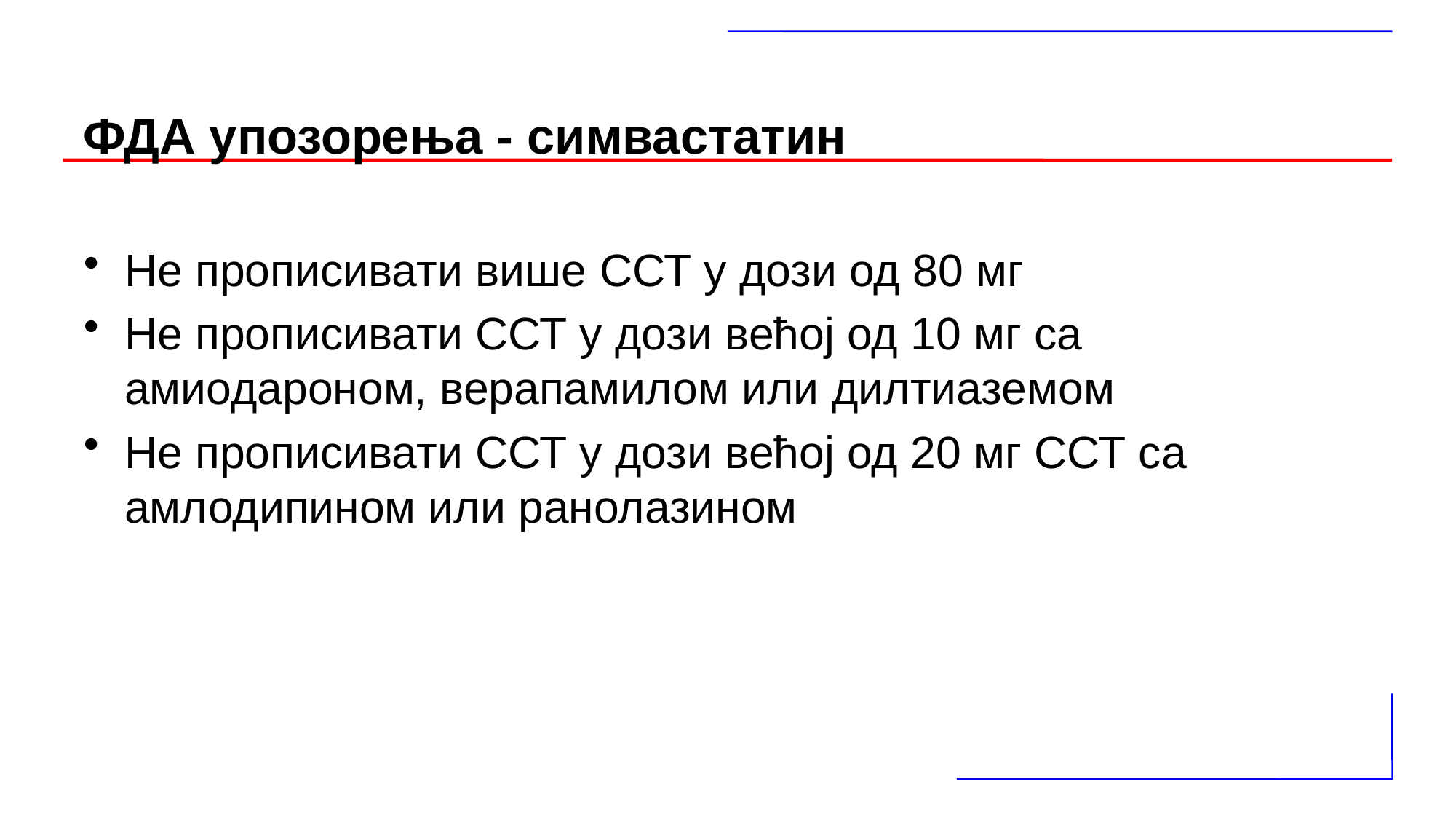

# ФДА упозорења - симвастатин
Не прописивати више ССТ у дози од 80 мг
Не прописивати ССТ у дози већој од 10 мг са амиодароном, верапамилом или дилтиаземом
Не прописивати ССТ у дози већој од 20 мг ССТ са амлодипином или ранолазином